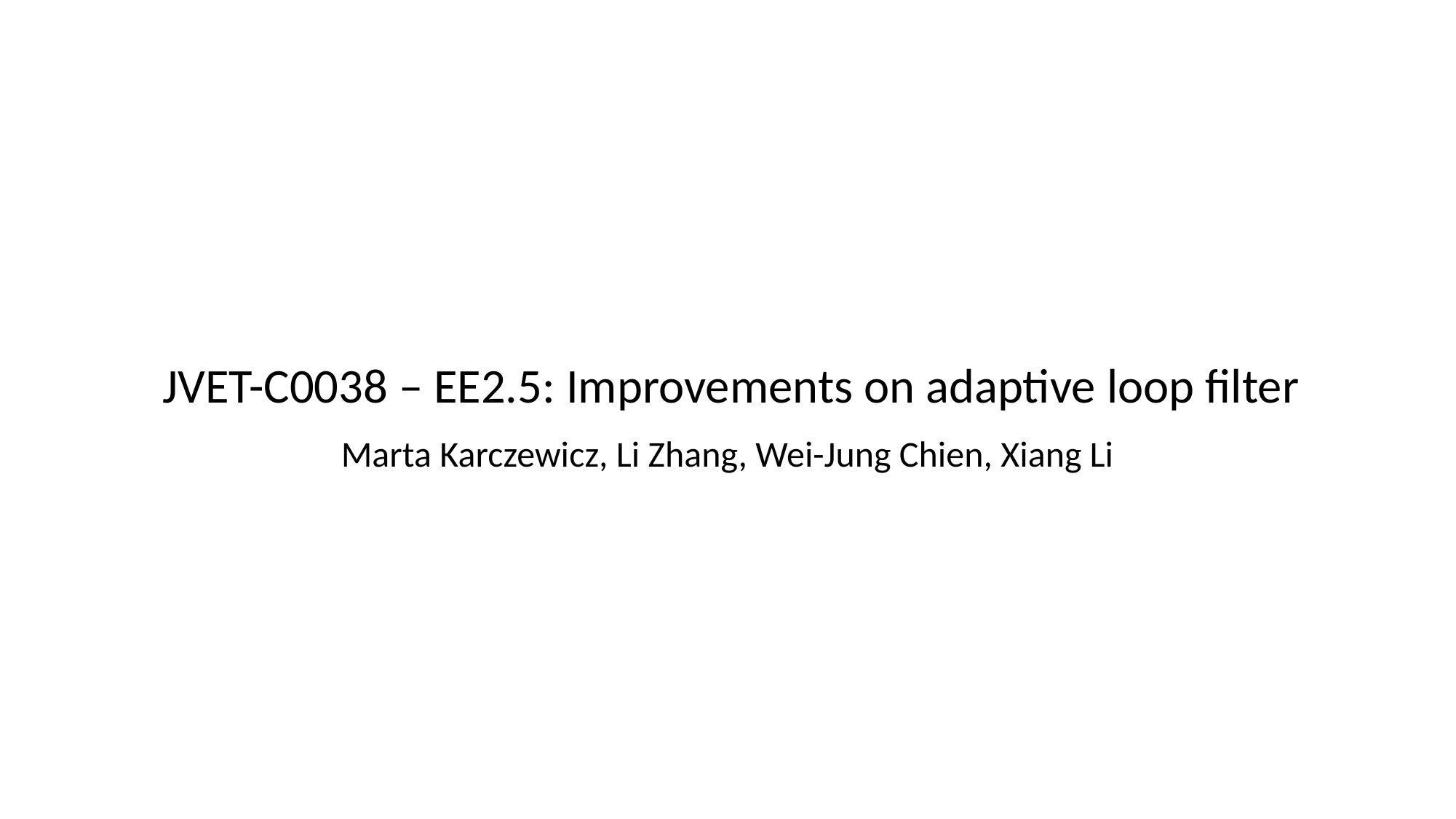

# JVET-C0038 – EE2.5: Improvements on adaptive loop filter
Marta Karczewicz, Li Zhang, Wei-Jung Chien, Xiang Li